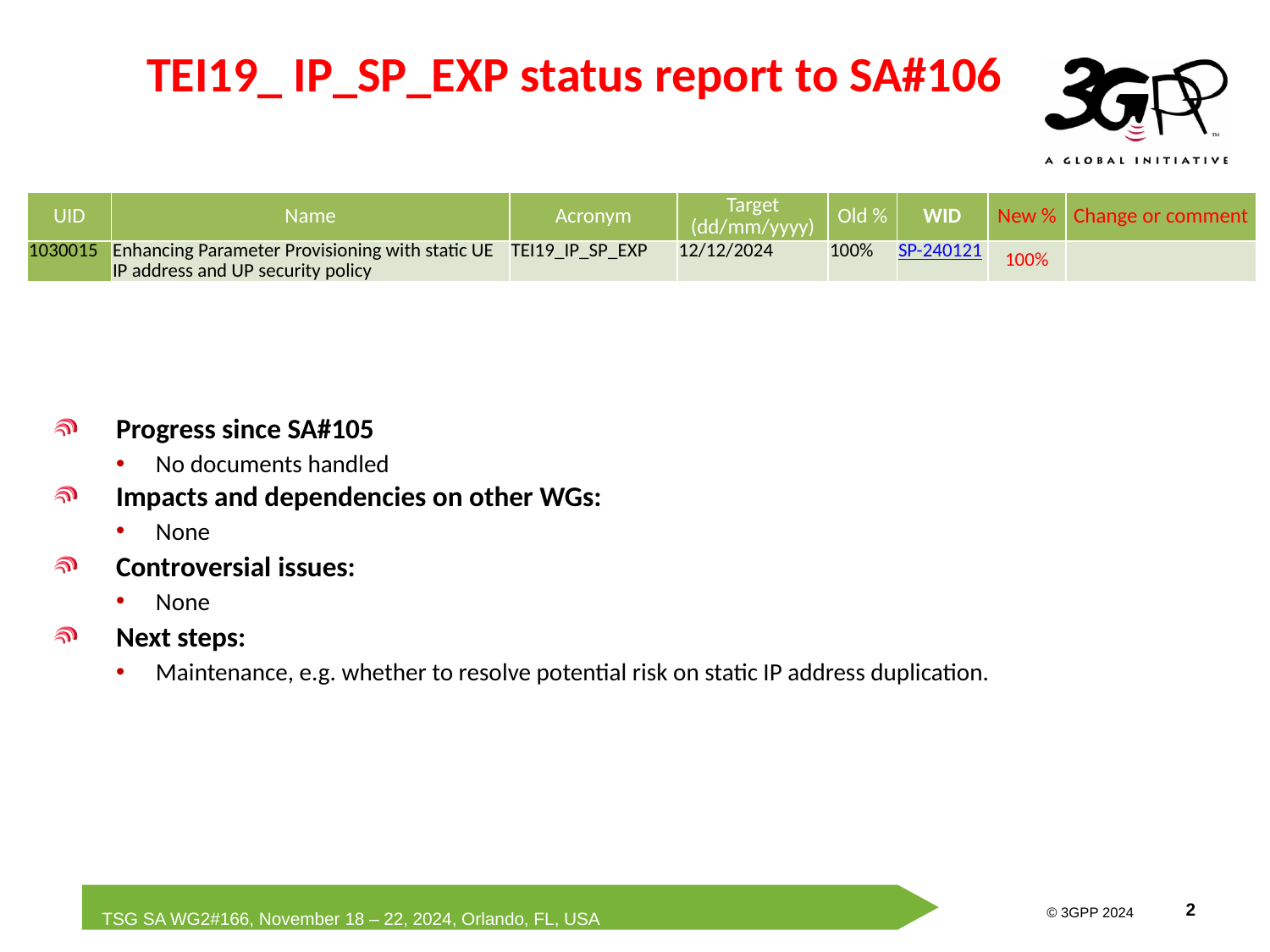

TEI19_ IP_SP_EXP status report to SA#106
| UID | Name | Acronym | Target (dd/mm/yyyy) | Old % | WID | New % | Change or comment |
| --- | --- | --- | --- | --- | --- | --- | --- |
| 1030015 | Enhancing Parameter Provisioning with static UE IP address and UP security policy | TEI19\_IP\_SP\_EXP | 12/12/2024 | 100% | SP-240121 | 100% |  |
Progress since SA#105
No documents handled
Impacts and dependencies on other WGs:
None
Controversial issues:
None
Next steps:
Maintenance, e.g. whether to resolve potential risk on static IP address duplication.